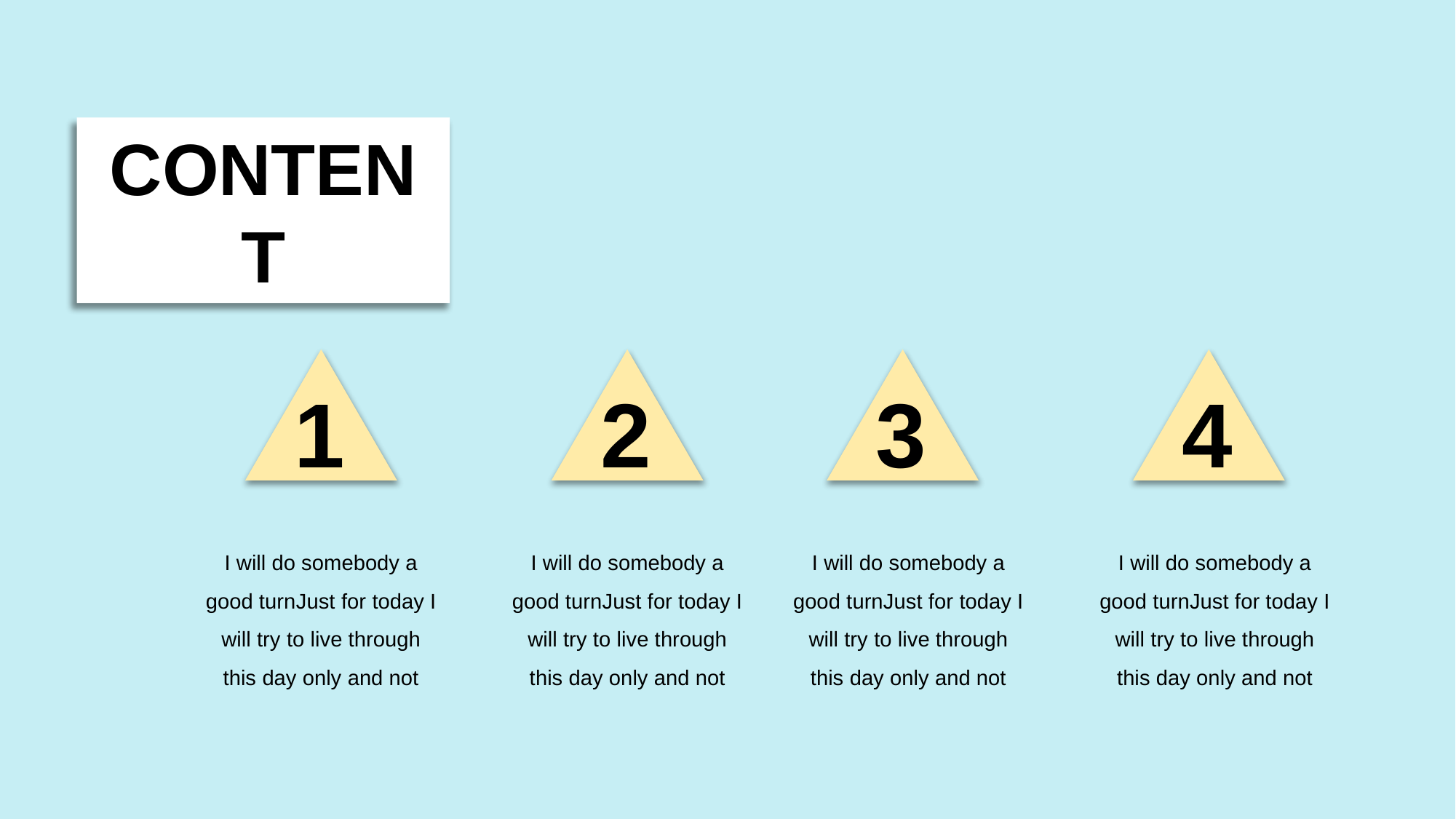

CONTENT

1

2

3

4
I will do somebody a good turnJust for today I will try to live through this day only and not
I will do somebody a good turnJust for today I will try to live through this day only and not
I will do somebody a good turnJust for today I will try to live through this day only and not
I will do somebody a good turnJust for today I will try to live through this day only and not